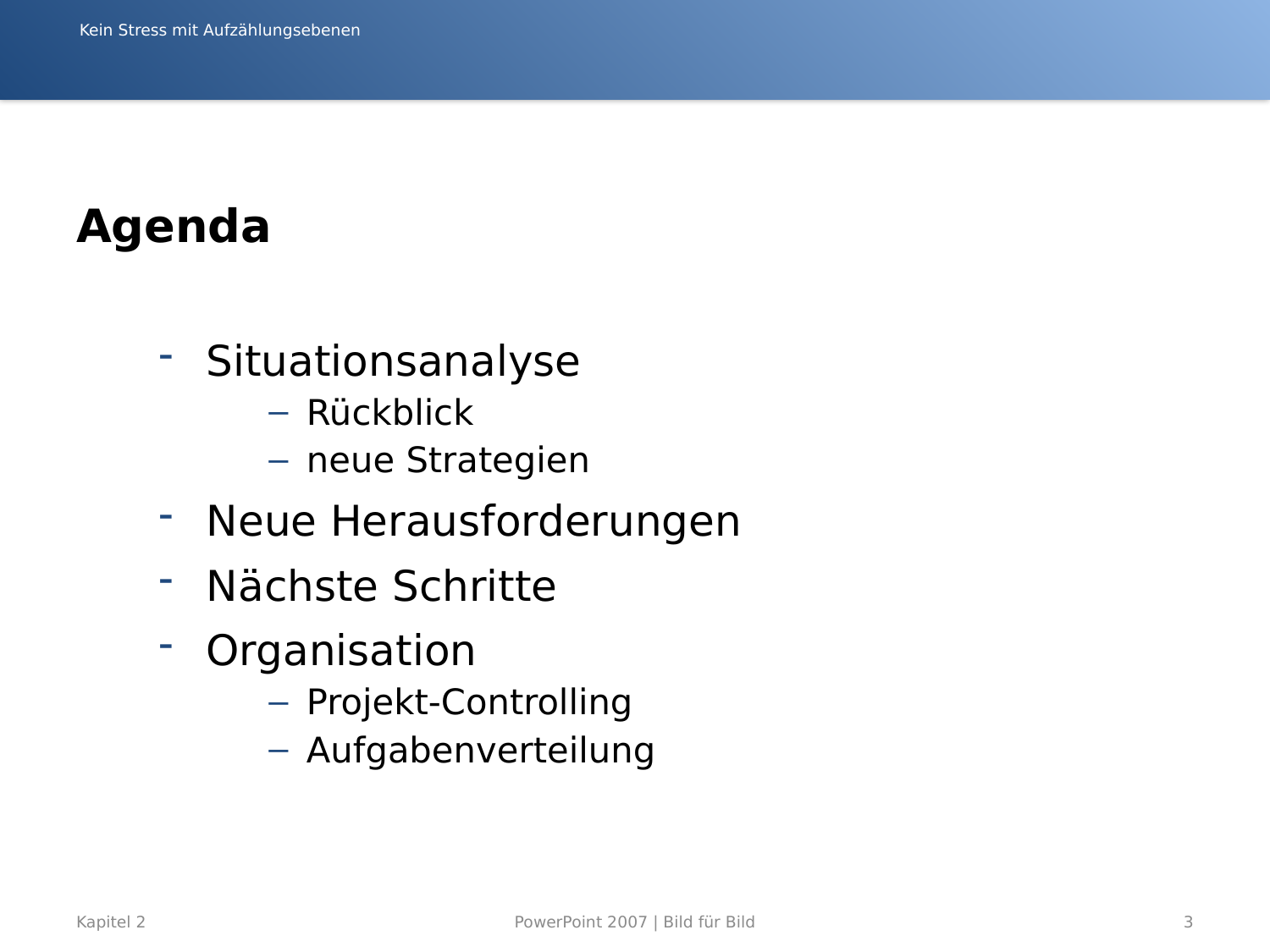

Kein Stress mit Aufzählungsebenen
# Agenda
Situationsanalyse
Rückblick
neue Strategien
Neue Herausforderungen
Nächste Schritte
Organisation
Projekt-Controlling
Aufgabenverteilung
PowerPoint 2007 | Bild für Bild
Kapitel 2
3